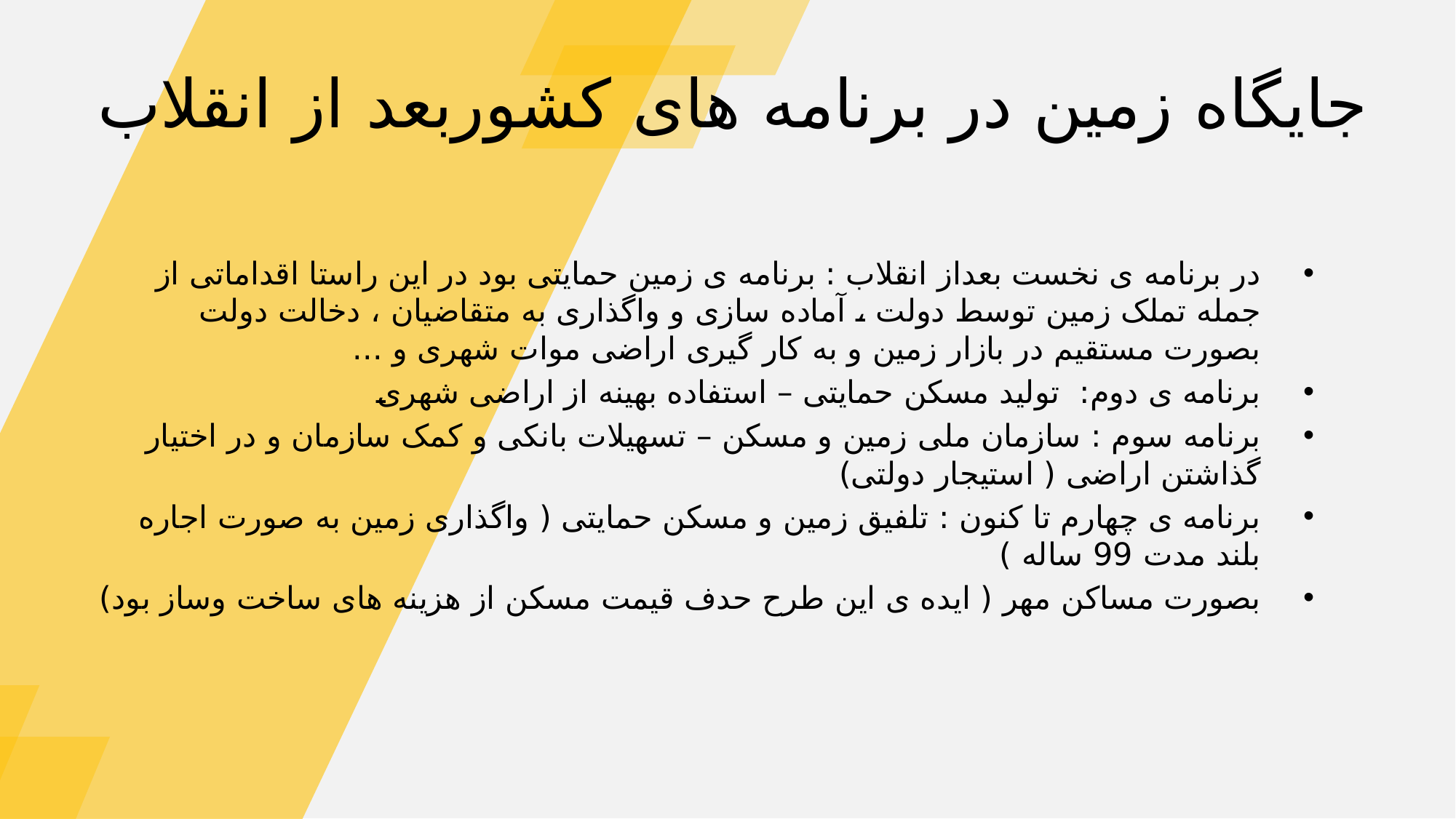

# جایگاه زمین در برنامه های کشوربعد از انقلاب

در برنامه ی نخست بعداز انقلاب : برنامه ی زمین حمایتی بود در این راستا اقداماتی از جمله تملک زمین توسط دولت ، آماده سازی و واگذاری به متقاضیان ، دخالت دولت بصورت مستقیم در بازار زمین و به کار گیری اراضی موات شهری و ...
برنامه ی دوم:  تولید مسکن حمایتی – استفاده بهینه از اراضی شهری
برنامه سوم : سازمان ملی زمین و مسکن – تسهیلات بانکی و کمک سازمان و در اختیار گذاشتن اراضی ( استیجار دولتی)
برنامه ی چهارم تا کنون : تلفیق زمین و مسکن حمایتی ( واگذاری زمین به صورت اجاره بلند مدت 99 ساله )
بصورت مساکن مهر ( ایده ی این طرح حدف قیمت مسکن از هزینه های ساخت وساز بود)